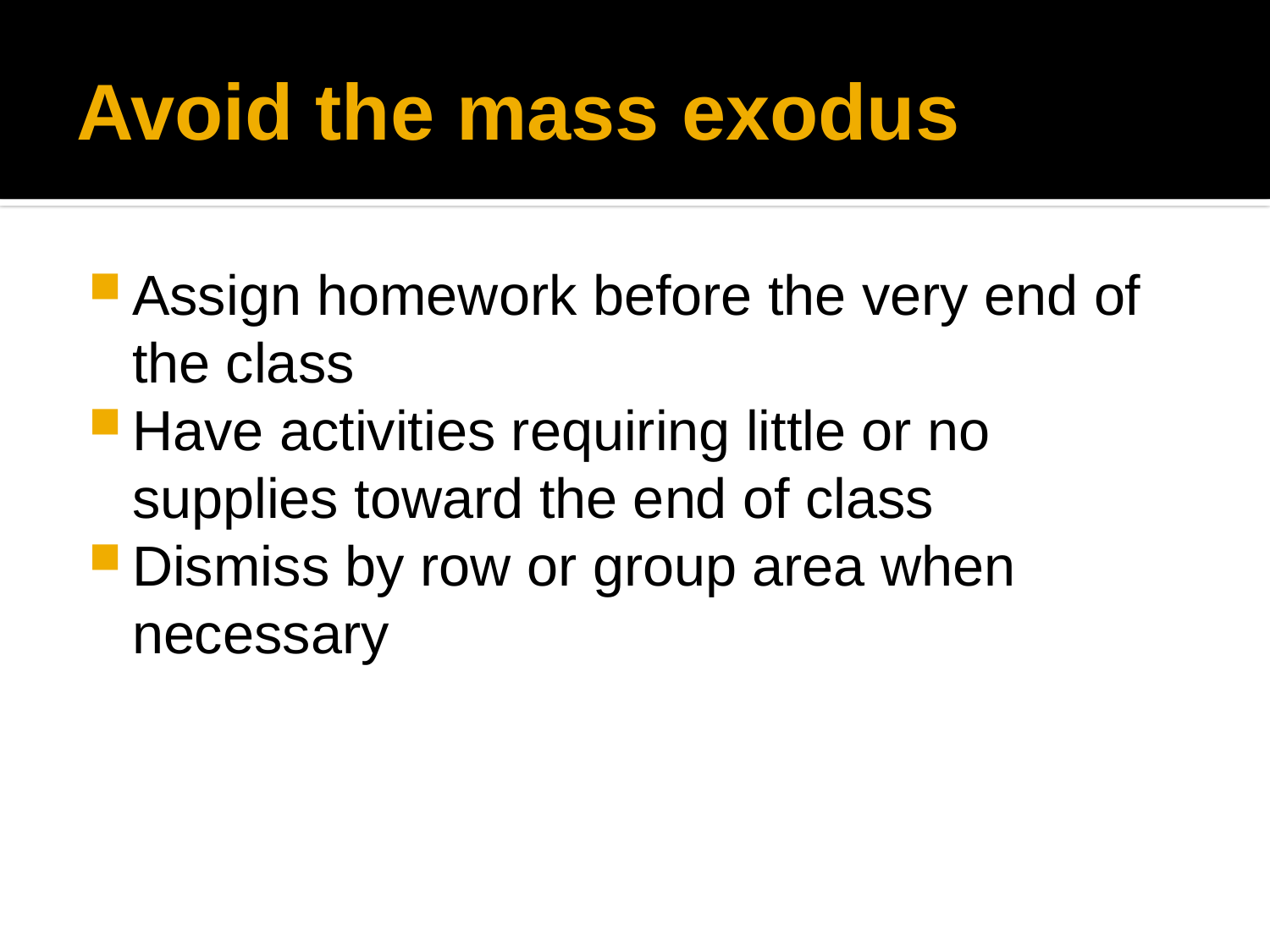

# Avoid the mass exodus
Assign homework before the very end of the class
Have activities requiring little or no supplies toward the end of class
Dismiss by row or group area when necessary